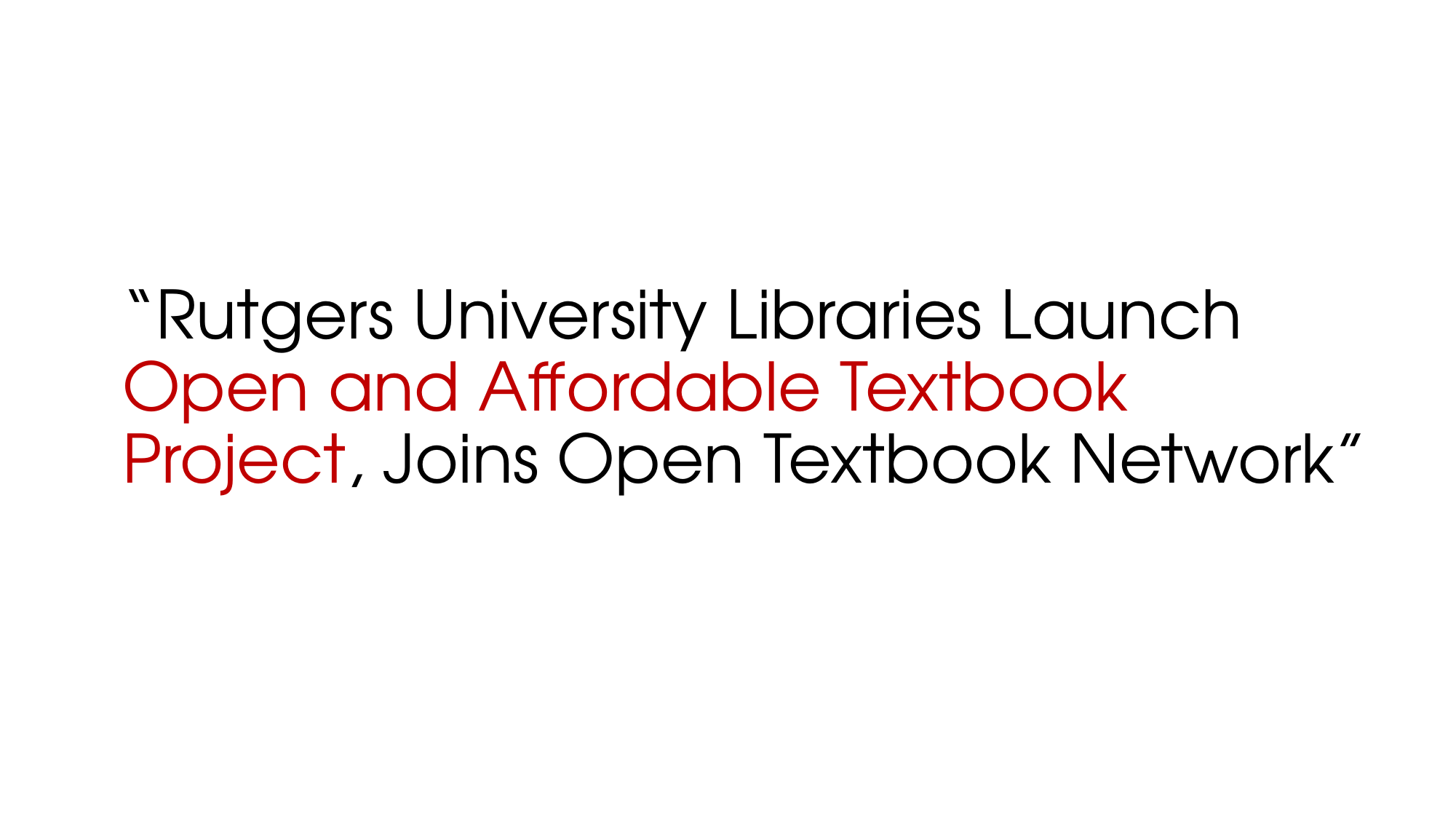

# “Rutgers University Libraries Launch Open and Affordable Textbook Project, Joins Open Textbook Network”